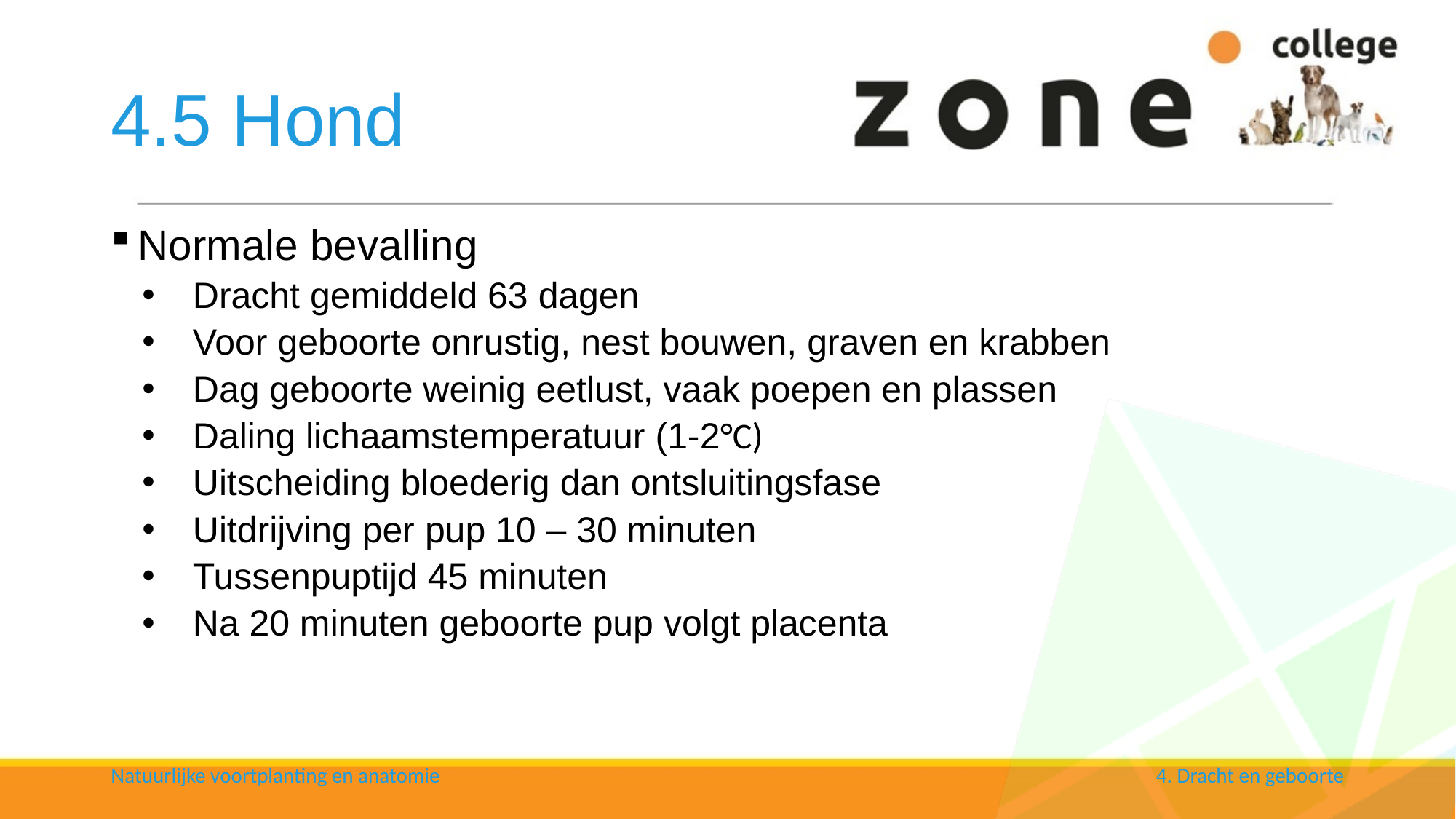

# 4.5 Hond
Normale bevalling
Dracht gemiddeld 63 dagen
Voor geboorte onrustig, nest bouwen, graven en krabben
Dag geboorte weinig eetlust, vaak poepen en plassen
Daling lichaamstemperatuur (1-2°C)
Uitscheiding bloederig dan ontsluitingsfase
Uitdrijving per pup 10 – 30 minuten
Tussenpuptijd 45 minuten
Na 20 minuten geboorte pup volgt placenta

Natuurlijke voortplanting en anatomie
4. Dracht en geboorte